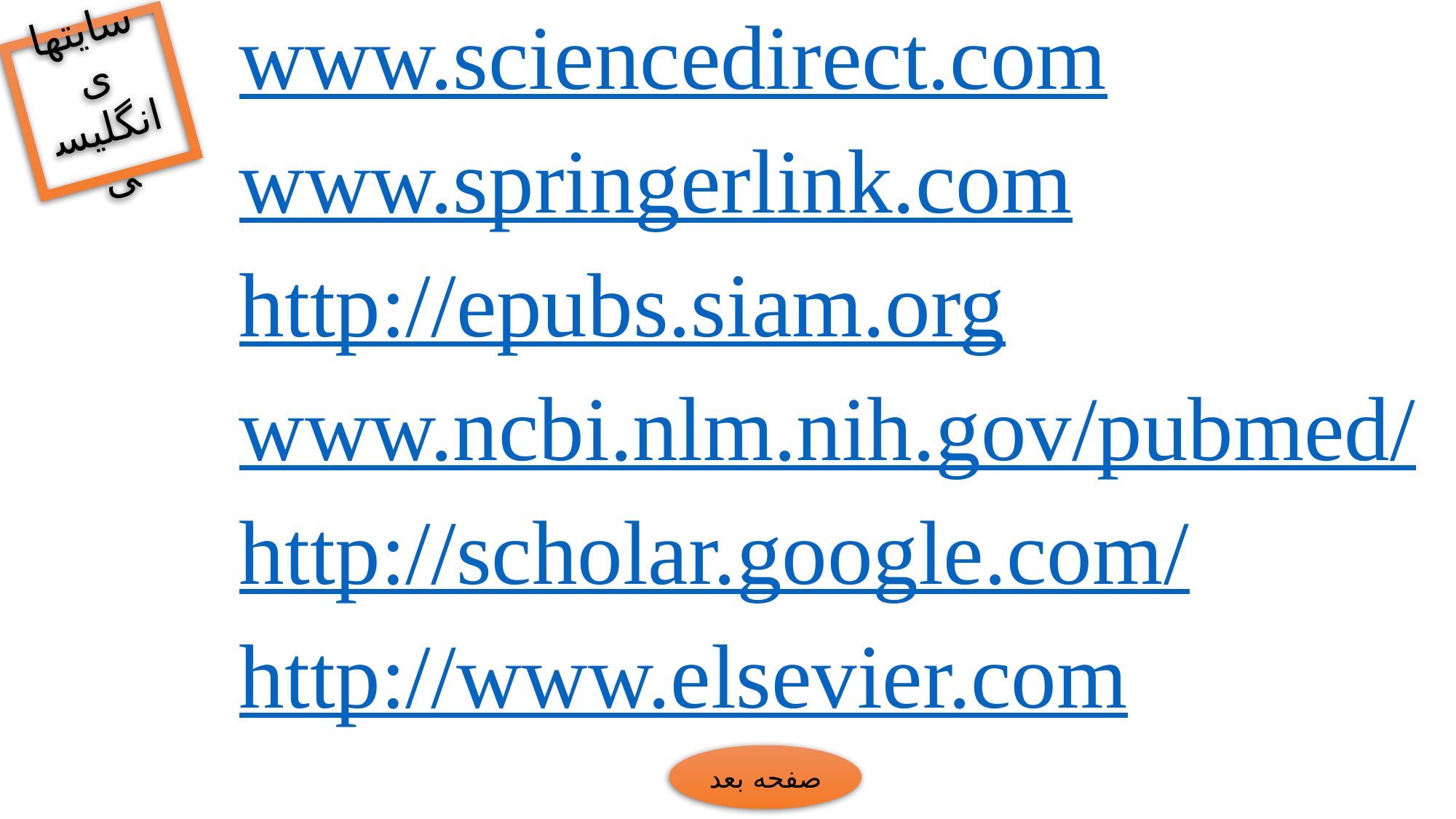

www.sciencedirect.com

www.springerlink.com
http://epubs.siam.org

www.ncbi.nlm.nih.gov/pubmed/

http://scholar.google.com/

http://www.elsevier.com
سایتهای انگلیسی
صفحه بعد